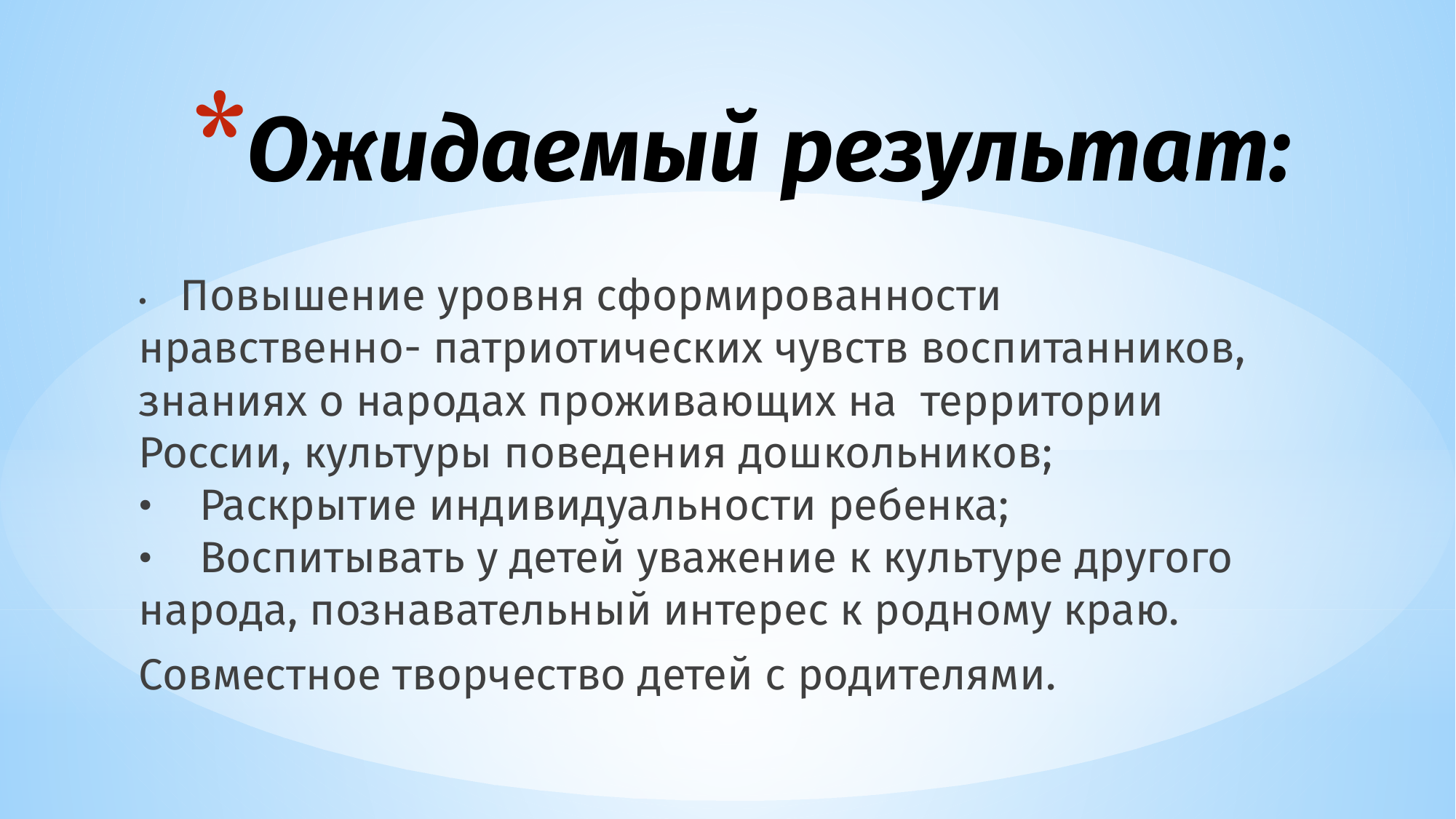

# Ожидаемый результат:
•    Повышение уровня сформированности нравственно- патриотических чувств воспитанников, знаниях о народах проживающих на  территории России, культуры поведения дошкольников;
•    Раскрытие индивидуальности ребенка;
•    Воспитывать у детей уважение к культуре другого народа, познавательный интерес к родному краю.
Совместное творчество детей с родителями.